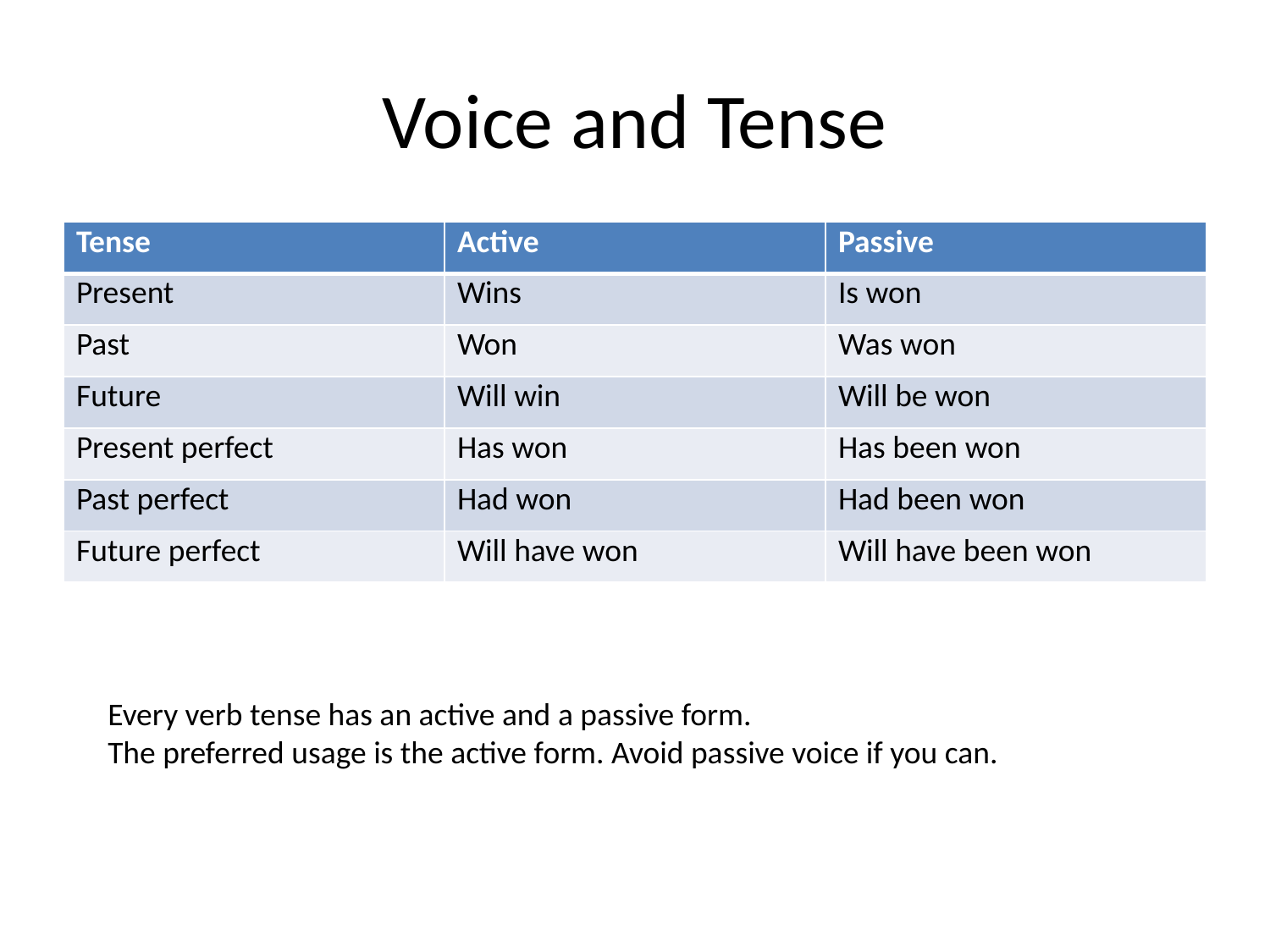

# Voice and Tense
| Tense | Active | Passive |
| --- | --- | --- |
| Present | Wins | Is won |
| Past | Won | Was won |
| Future | Will win | Will be won |
| Present perfect | Has won | Has been won |
| Past perfect | Had won | Had been won |
| Future perfect | Will have won | Will have been won |
Every verb tense has an active and a passive form.
The preferred usage is the active form. Avoid passive voice if you can.